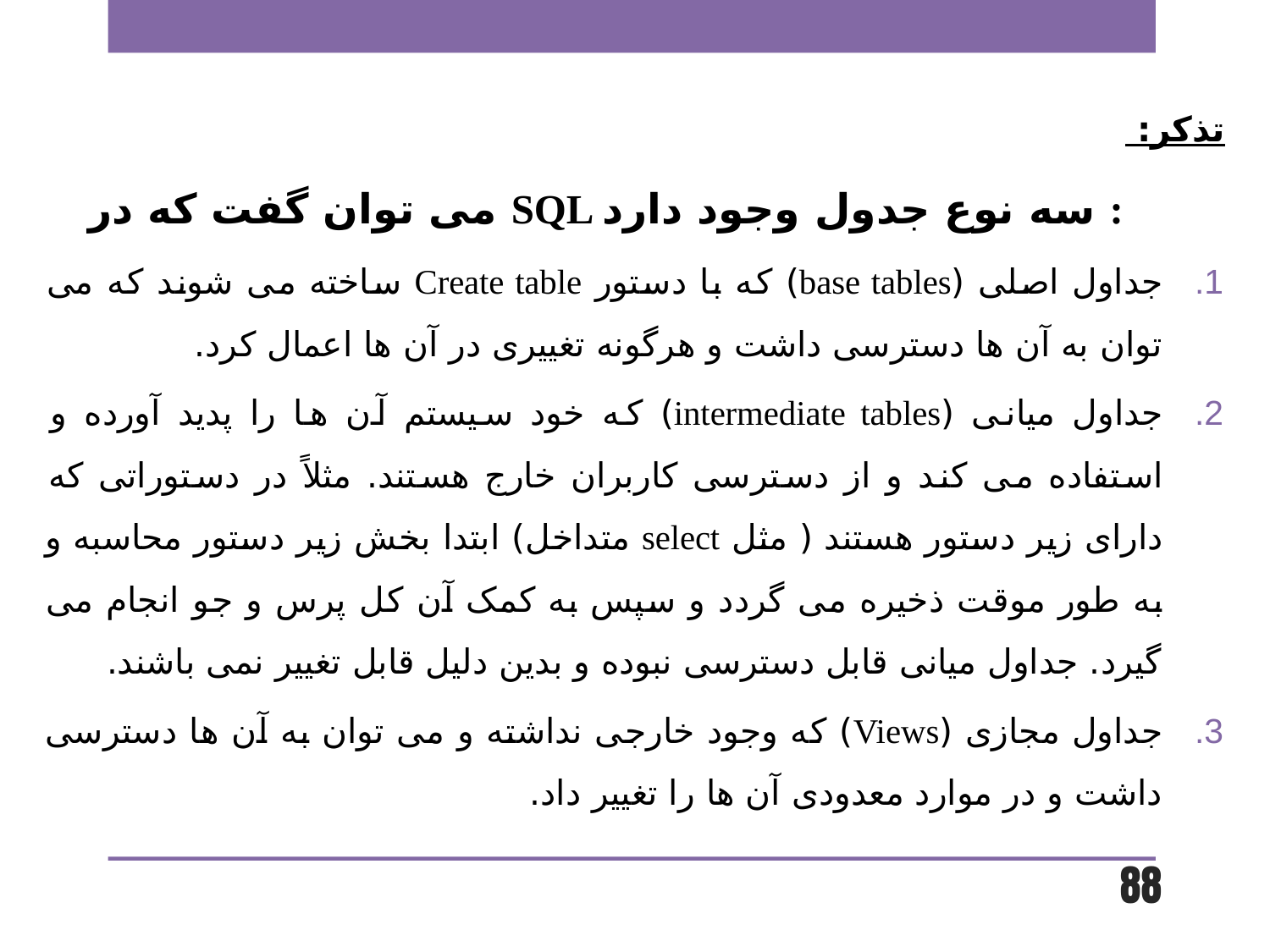

تذکر:
می توان گفت که در SQL سه نوع جدول وجود دارد :
جداول اصلی (base tables) که با دستور Create table ساخته می شوند که می توان به آن ها دسترسی داشت و هرگونه تغییری در آن ها اعمال کرد.
جداول میانی (intermediate tables) که خود سیستم آن ها را پدید آورده و استفاده می کند و از دسترسی کاربران خارج هستند. مثلاً در دستوراتی که دارای زیر دستور هستند ( مثل select متداخل) ابتدا بخش زیر دستور محاسبه و به طور موقت ذخیره می گردد و سپس به کمک آن کل پرس و جو انجام می گیرد. جداول میانی قابل دسترسی نبوده و بدین دلیل قابل تغییر نمی باشند.
جداول مجازی (Views) که وجود خارجی نداشته و می توان به آن ها دسترسی داشت و در موارد معدودی آن ها را تغییر داد.
88